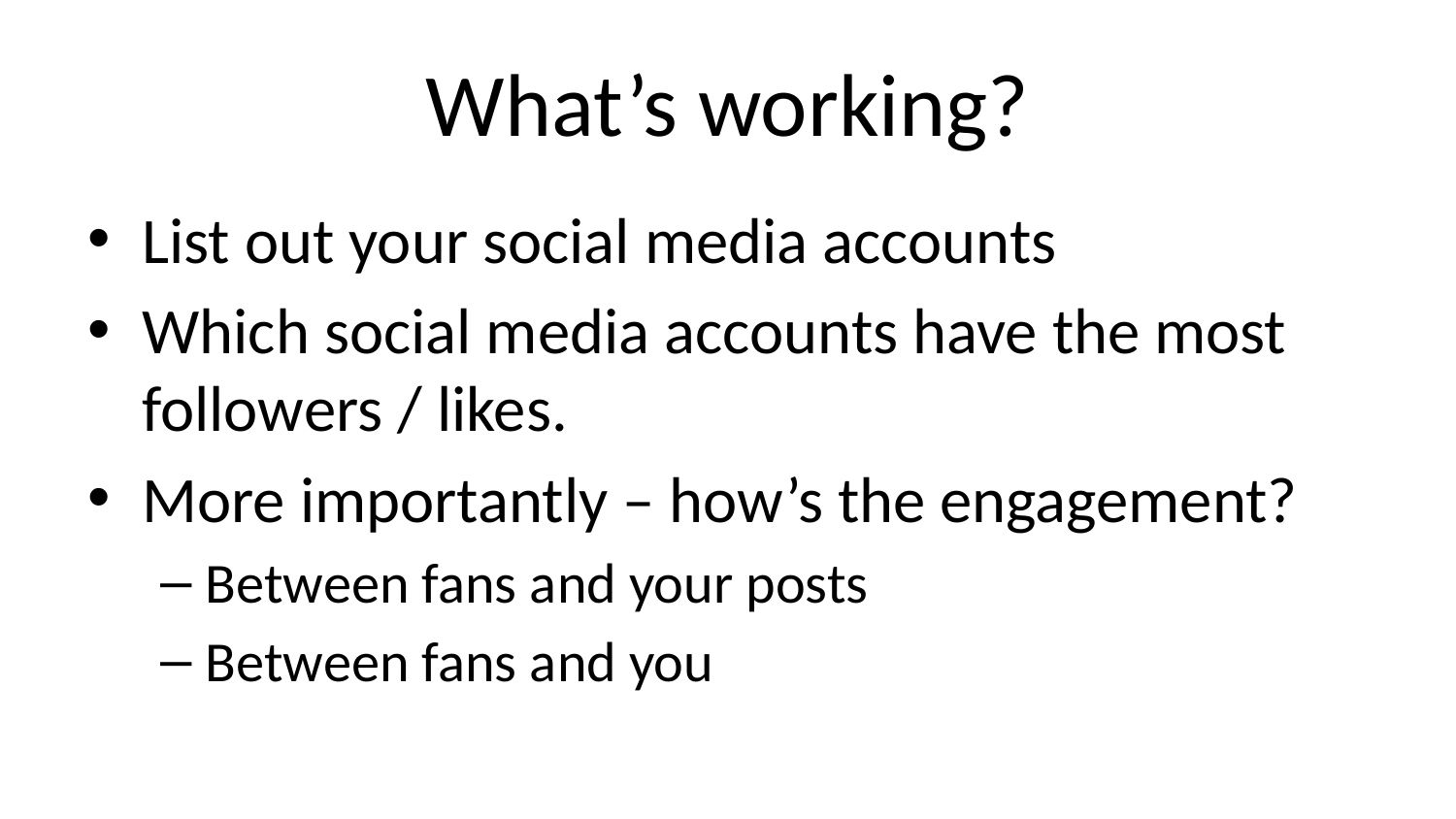

# What’s working?
List out your social media accounts
Which social media accounts have the most followers / likes.
More importantly – how’s the engagement?
Between fans and your posts
Between fans and you